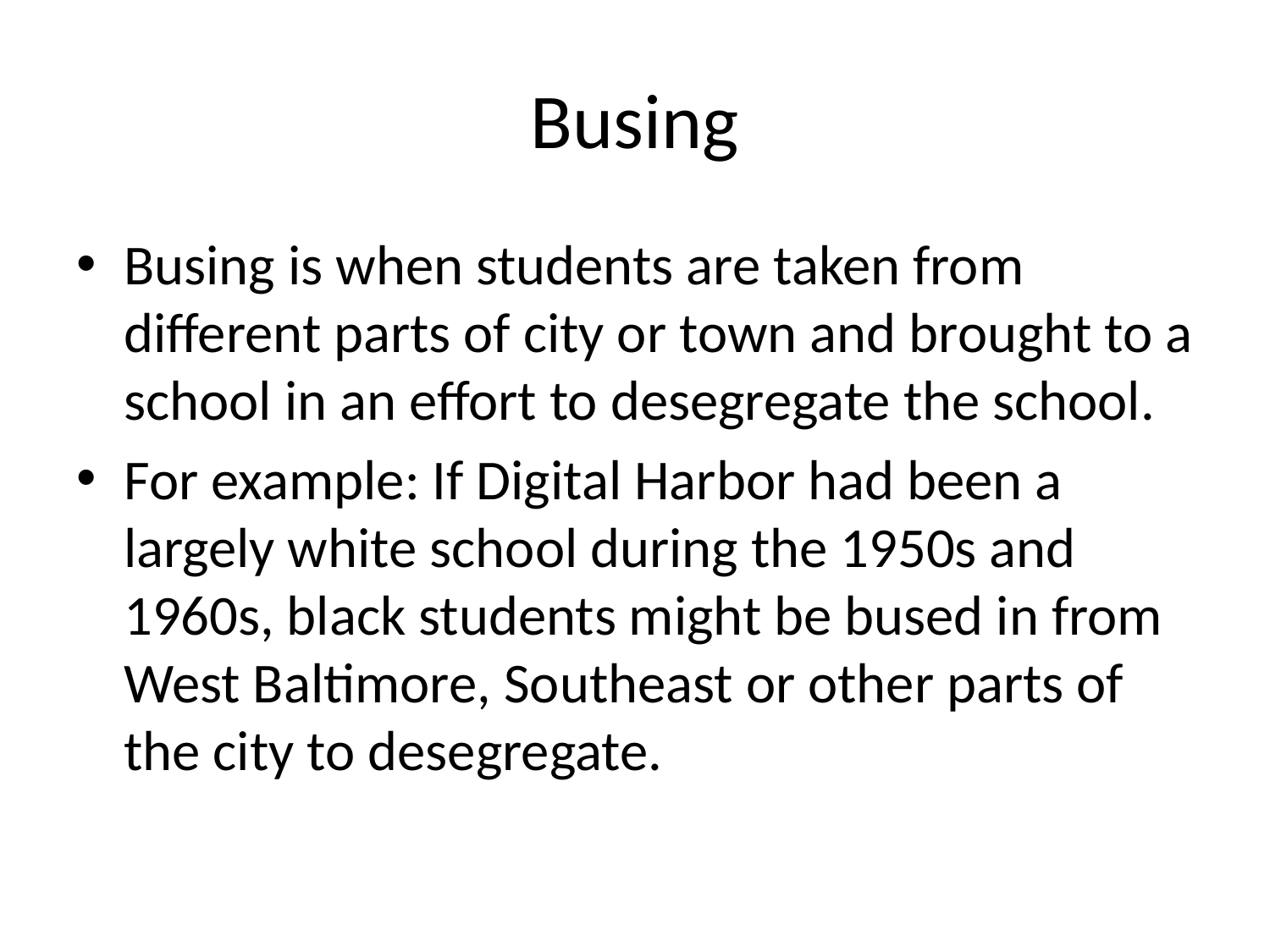

# Busing
Busing is when students are taken from different parts of city or town and brought to a school in an effort to desegregate the school.
For example: If Digital Harbor had been a largely white school during the 1950s and 1960s, black students might be bused in from West Baltimore, Southeast or other parts of the city to desegregate.